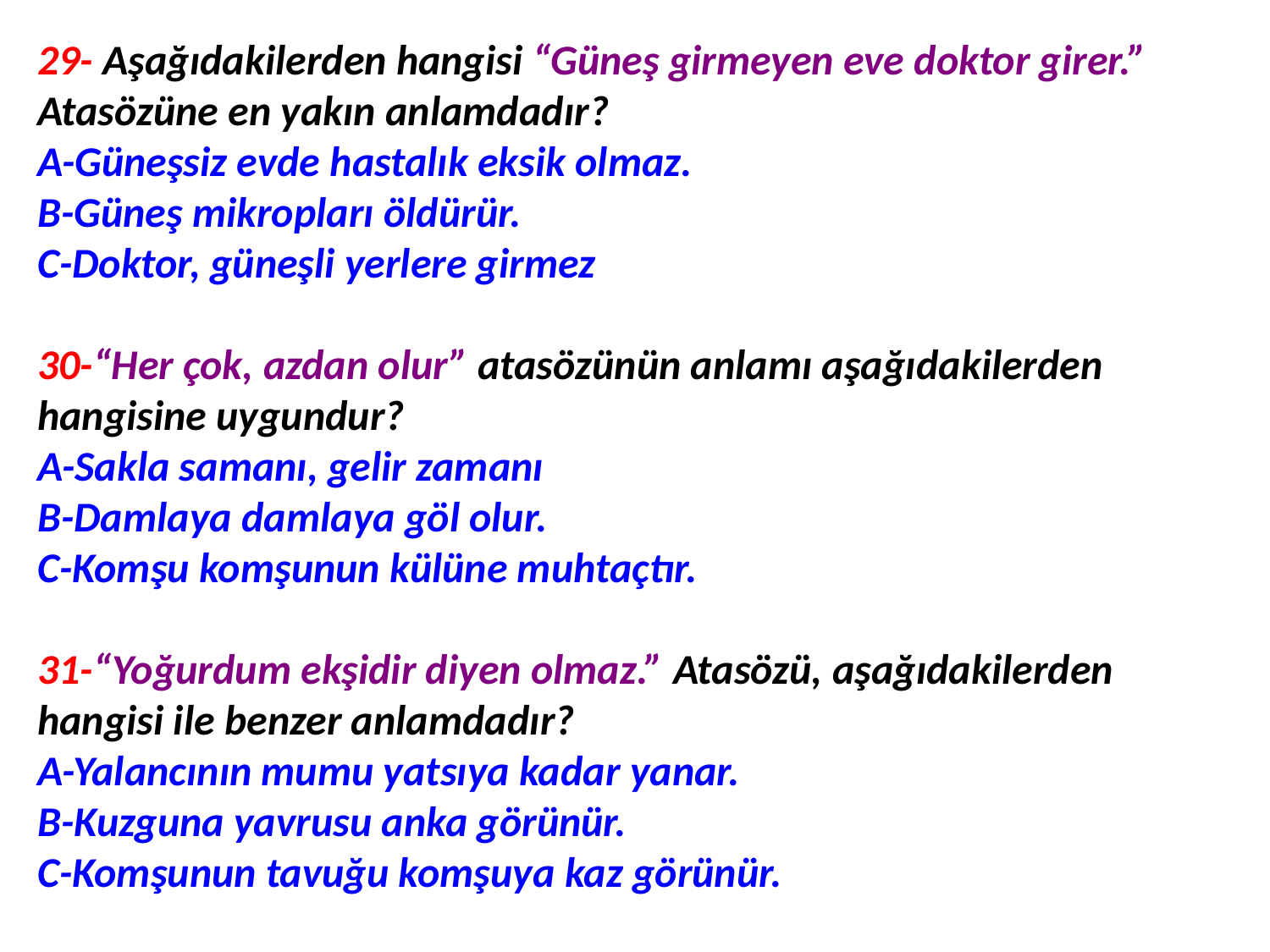

29- Aşağıdakilerden hangisi “Güneş girmeyen eve doktor girer.” Atasözüne en yakın anlamdadır?
A-Güneşsiz evde hastalık eksik olmaz.
B-Güneş mikropları öldürür.
C-Doktor, güneşli yerlere girmez

30-“Her çok, azdan olur” atasözünün anlamı aşağıdakilerden hangisine uygundur?
A-Sakla samanı, gelir zamanı
B-Damlaya damlaya göl olur.
C-Komşu komşunun külüne muhtaçtır.

31-“Yoğurdum ekşidir diyen olmaz.” Atasözü, aşağıdakilerden hangisi ile benzer anlamdadır?
A-Yalancının mumu yatsıya kadar yanar.
B-Kuzguna yavrusu anka görünür.
C-Komşunun tavuğu komşuya kaz görünür.